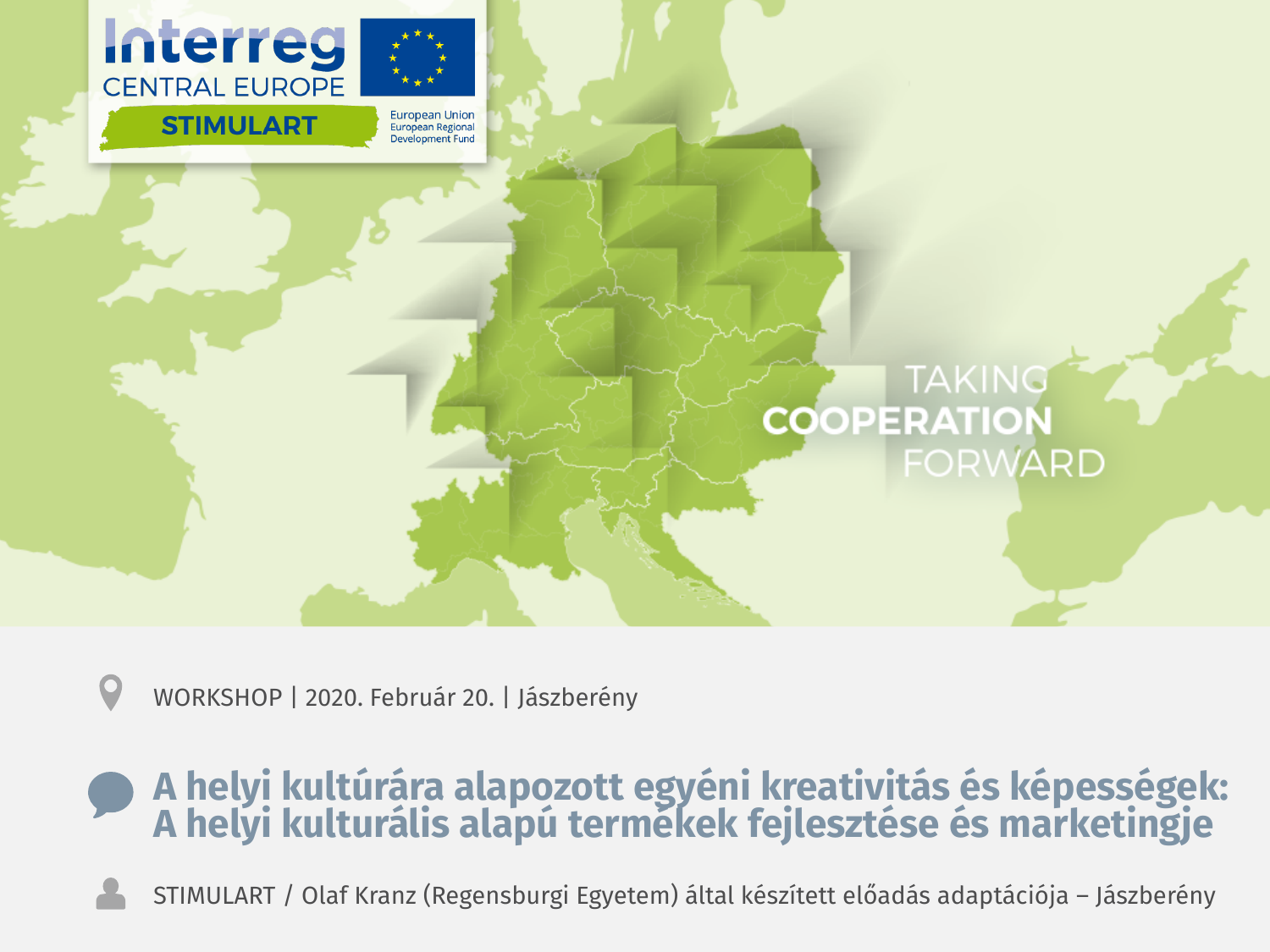

WORKSHOP | 2020. Február 20. | Jászberény
A helyi kultúrára alapozott egyéni kreativitás és képességek: A helyi kulturális alapú termékek fejlesztése és marketingje
STIMULART / Olaf Kranz (Regensburgi Egyetem) által készített előadás adaptációja – Jászberény